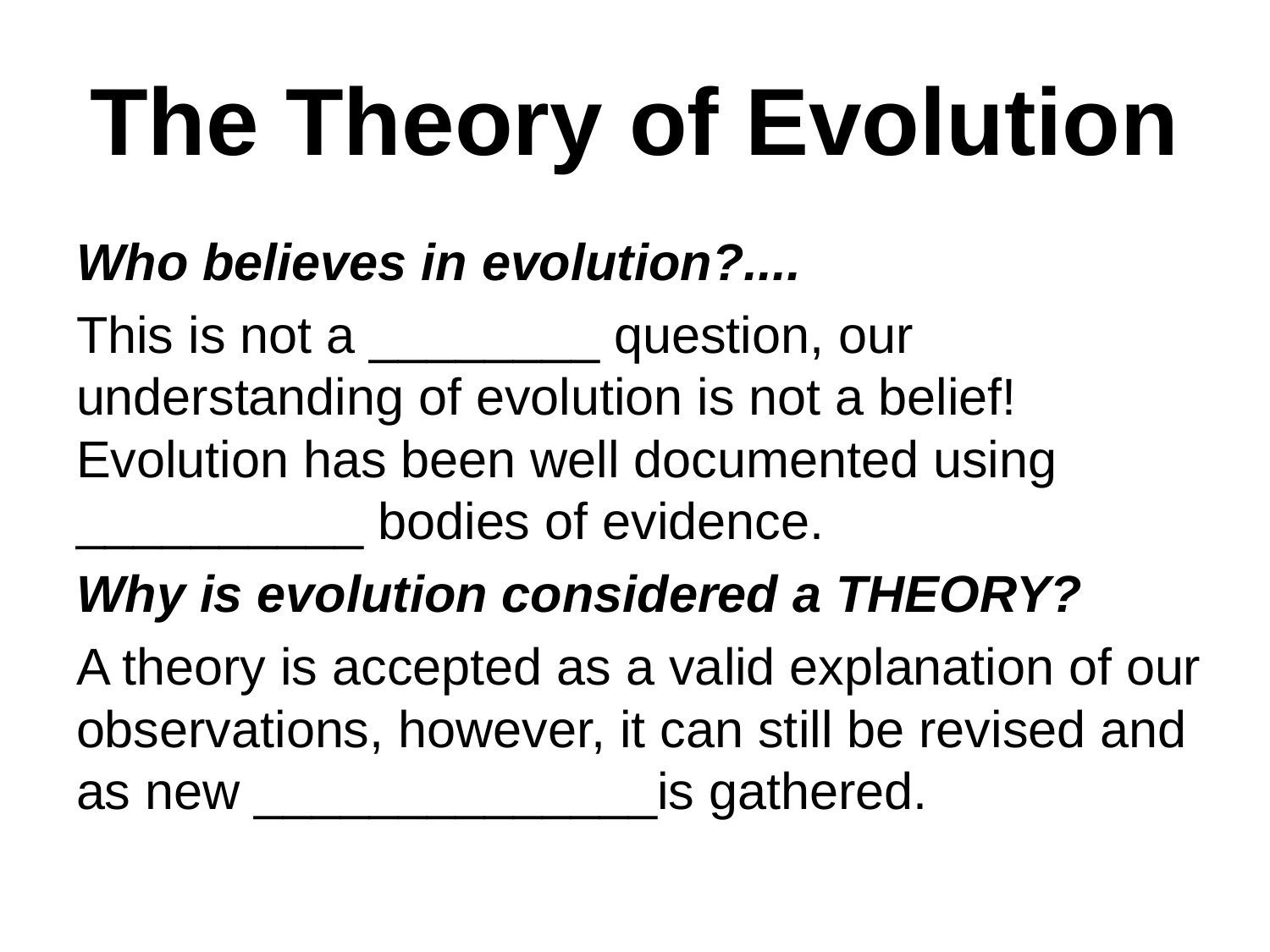

# The Theory of Evolution
Who believes in evolution?....
This is not a ________ question, our understanding of evolution is not a belief!  Evolution has been well documented using __________ bodies of evidence.
Why is evolution considered a THEORY?
A theory is accepted as a valid explanation of our observations, however, it can still be revised and as new ______________is gathered.